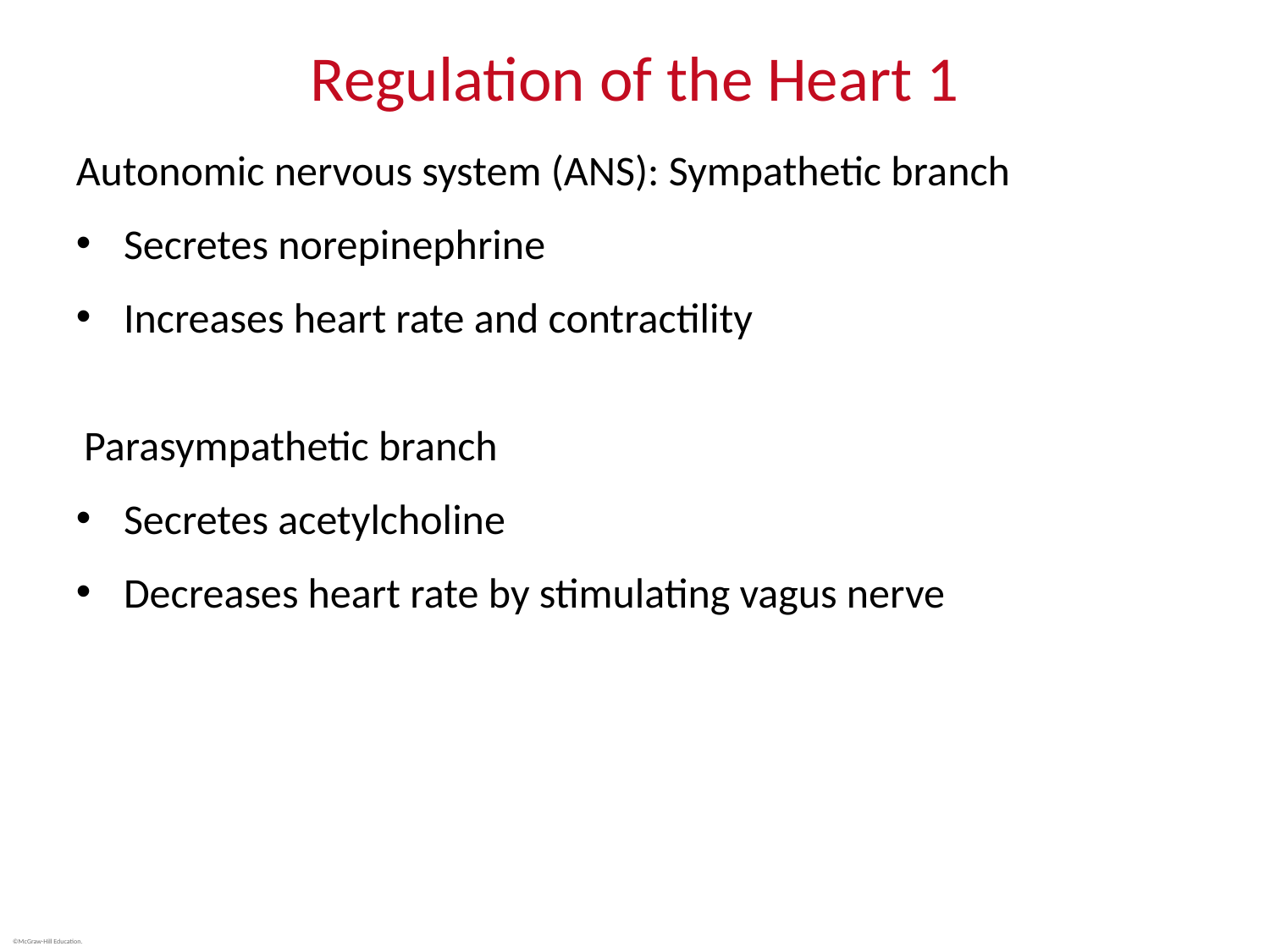

# Regulation of the Heart 1
Autonomic nervous system (ANS): Sympathetic branch
Secretes norepinephrine
Increases heart rate and contractility
Parasympathetic branch
Secretes acetylcholine
Decreases heart rate by stimulating vagus nerve